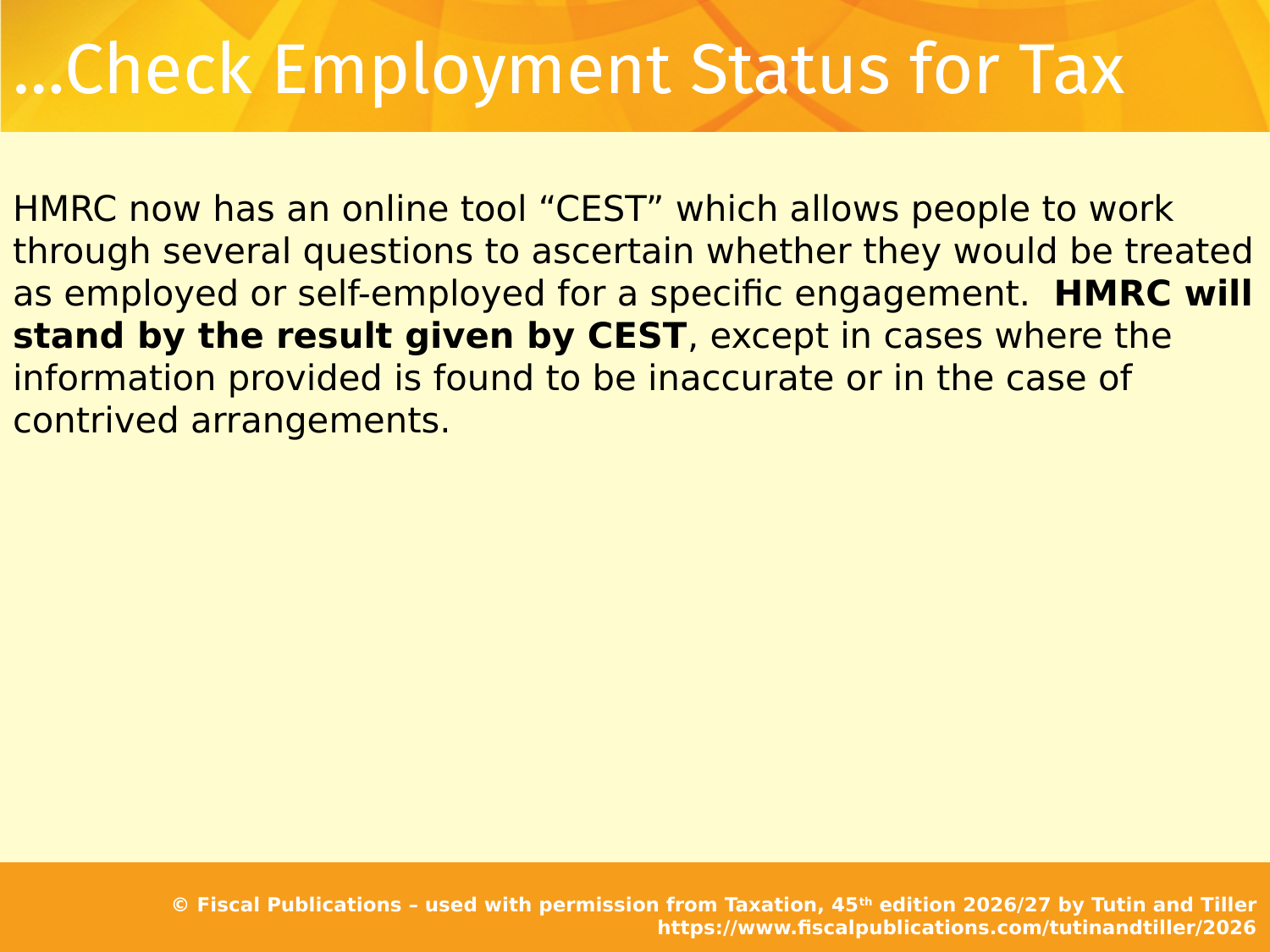

# …Check Employment Status for Tax

HMRC now has an online tool “CEST” which allows people to work through several questions to ascertain whether they would be treated as employed or self-employed for a specific engagement.  HMRC will stand by the result given by CEST, except in cases where the information provided is found to be inaccurate or in the case of contrived arrangements.